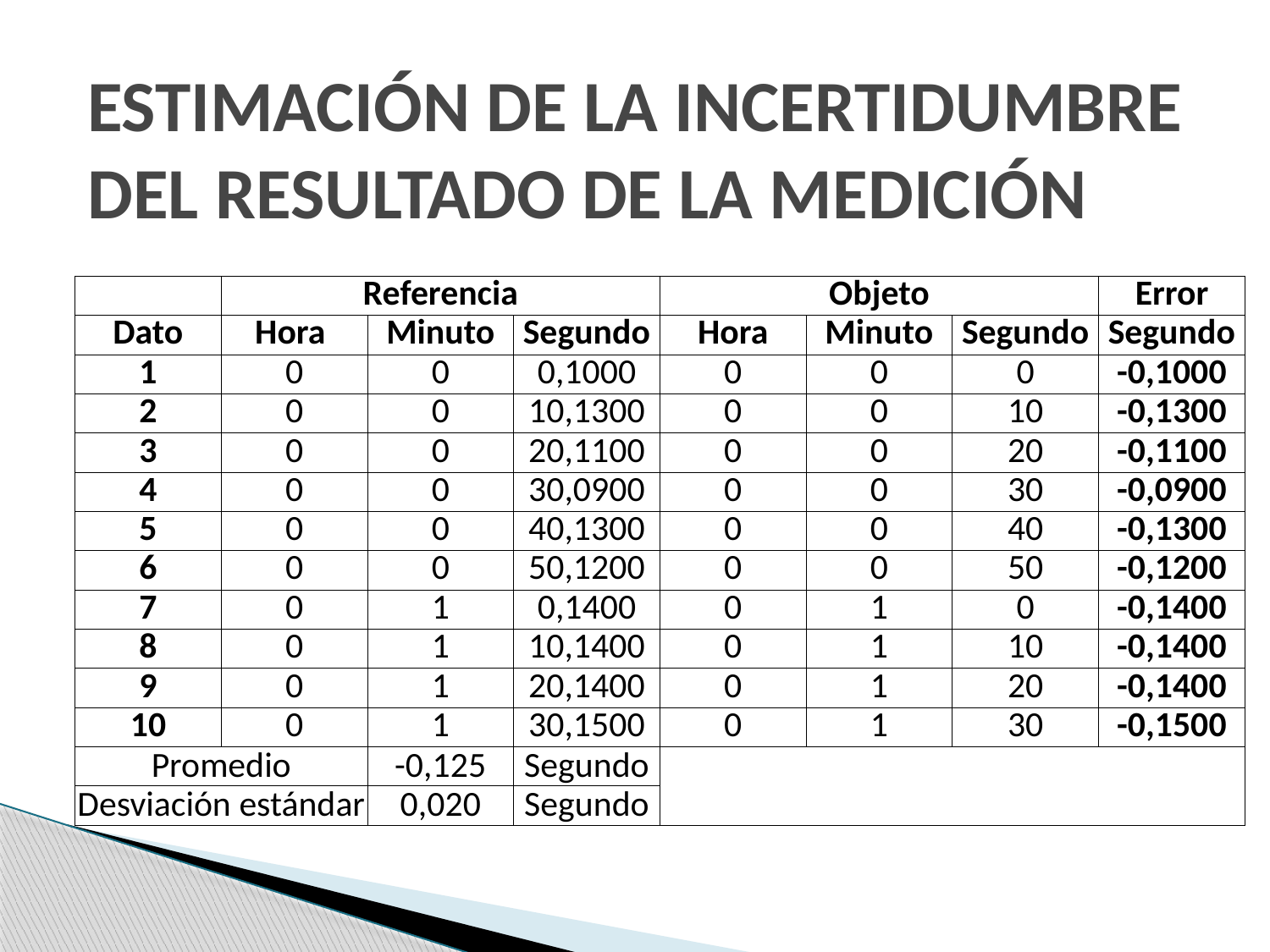

# ESTIMACIÓN DE LA INCERTIDUMBRE DEL RESULTADO DE LA MEDICIÓN
|  | Referencia |  |  | Objeto |  |  | Error |
| --- | --- | --- | --- | --- | --- | --- | --- |
| Dato | Hora | Minuto | Segundo | Hora | Minuto | Segundo | Segundo |
| 1 | 0 | 0 | 0,1000 | 0 | 0 | 0 | -0,1000 |
| 2 | 0 | 0 | 10,1300 | 0 | 0 | 10 | -0,1300 |
| 3 | 0 | 0 | 20,1100 | 0 | 0 | 20 | -0,1100 |
| 4 | 0 | 0 | 30,0900 | 0 | 0 | 30 | -0,0900 |
| 5 | 0 | 0 | 40,1300 | 0 | 0 | 40 | -0,1300 |
| 6 | 0 | 0 | 50,1200 | 0 | 0 | 50 | -0,1200 |
| 7 | 0 | 1 | 0,1400 | 0 | 1 | 0 | -0,1400 |
| 8 | 0 | 1 | 10,1400 | 0 | 1 | 10 | -0,1400 |
| 9 | 0 | 1 | 20,1400 | 0 | 1 | 20 | -0,1400 |
| 10 | 0 | 1 | 30,1500 | 0 | 1 | 30 | -0,1500 |
| Promedio |  | -0,125 | Segundo |  |  |  |  |
| Desviación estándar |  | 0,020 | Segundo |  |  |  |  |